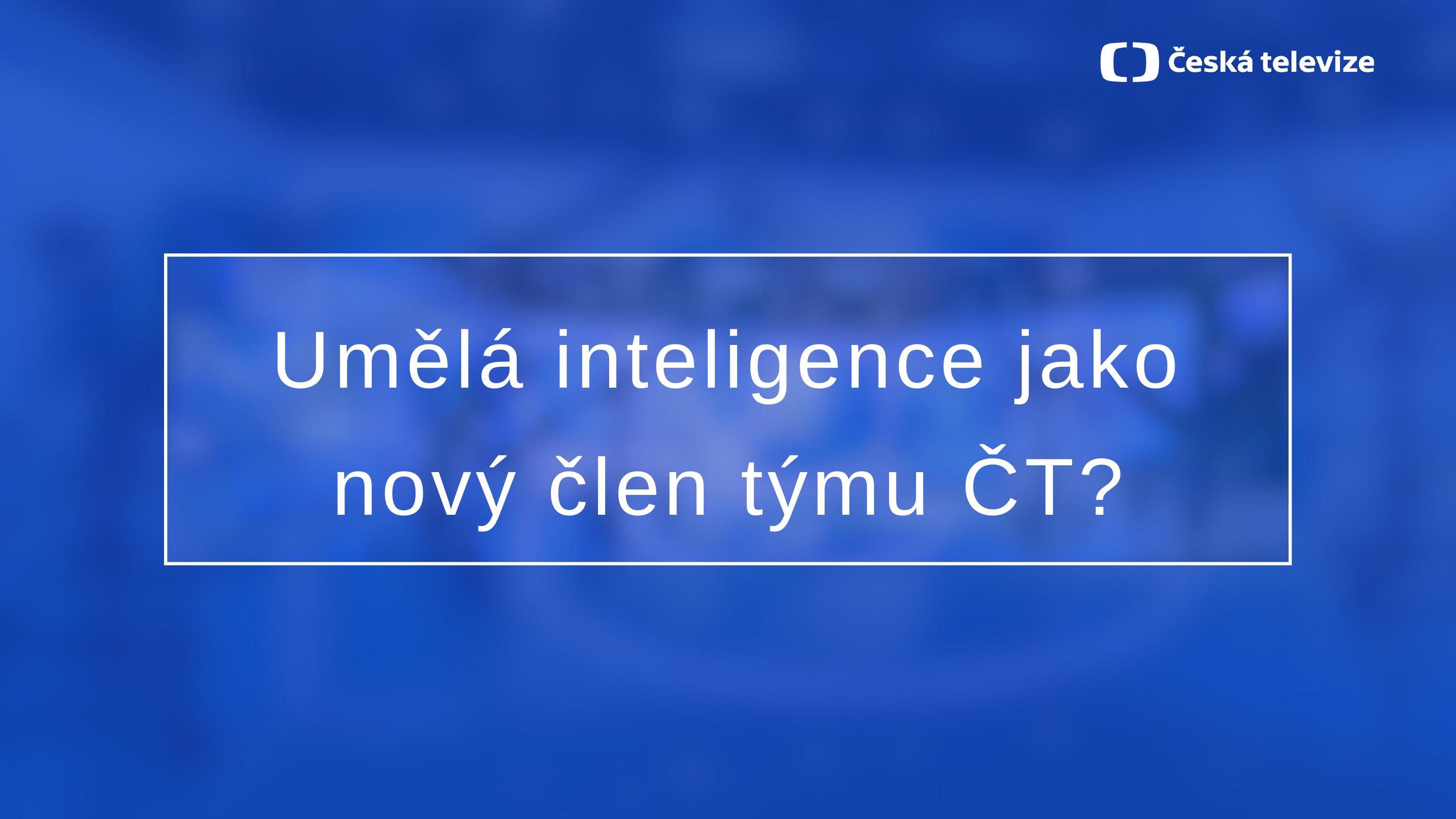

Umělá inteligence jako nový člen týmu ČT?